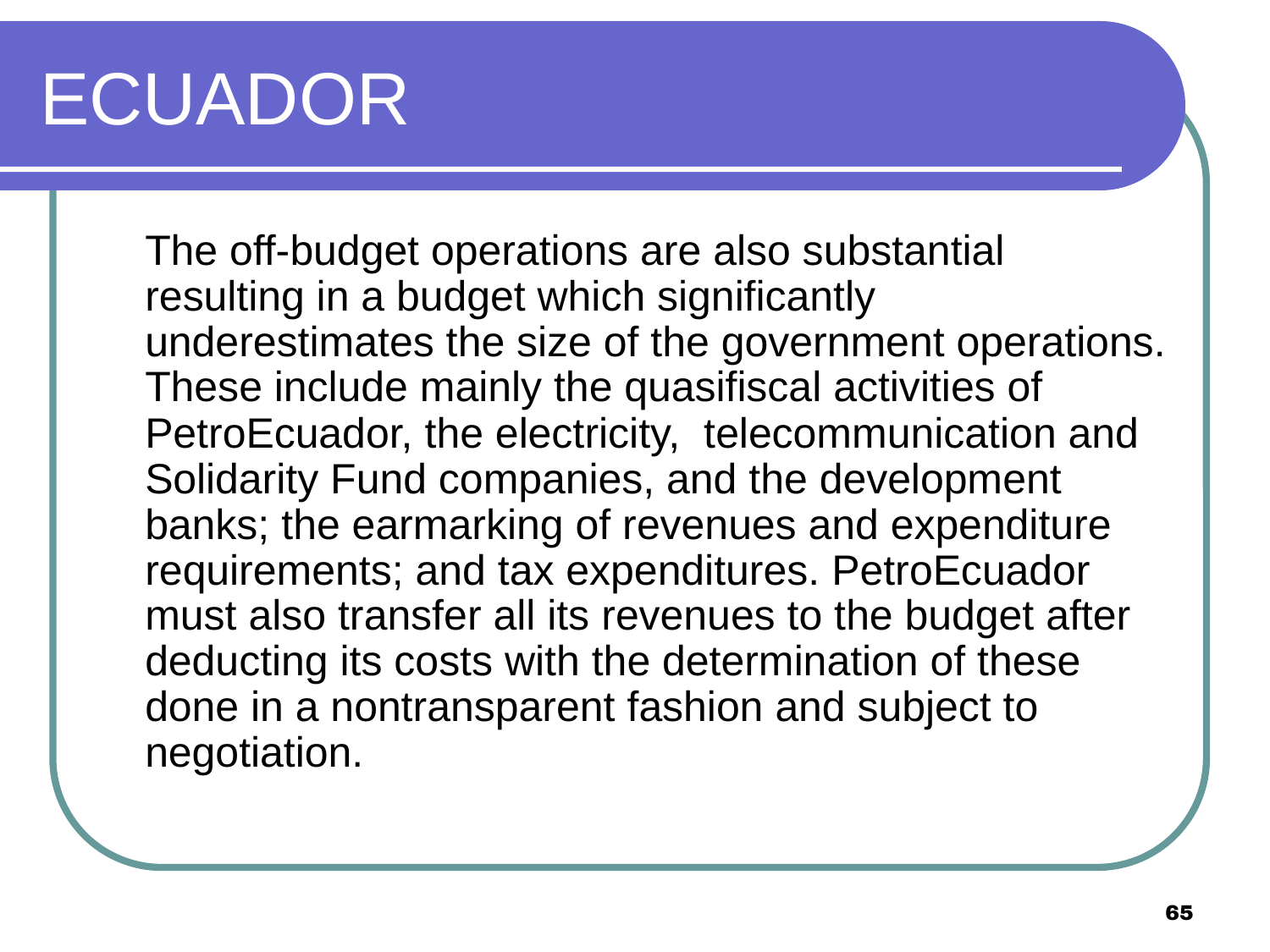

# ECUADOR
	The off-budget operations are also substantial resulting in a budget which significantly underestimates the size of the government operations. These include mainly the quasifiscal activities of PetroEcuador, the electricity,  telecommunication and Solidarity Fund companies, and the development banks; the earmarking of revenues and expenditure requirements; and tax expenditures. PetroEcuador must also transfer all its revenues to the budget after deducting its costs with the determination of these done in a nontransparent fashion and subject to negotiation.
65